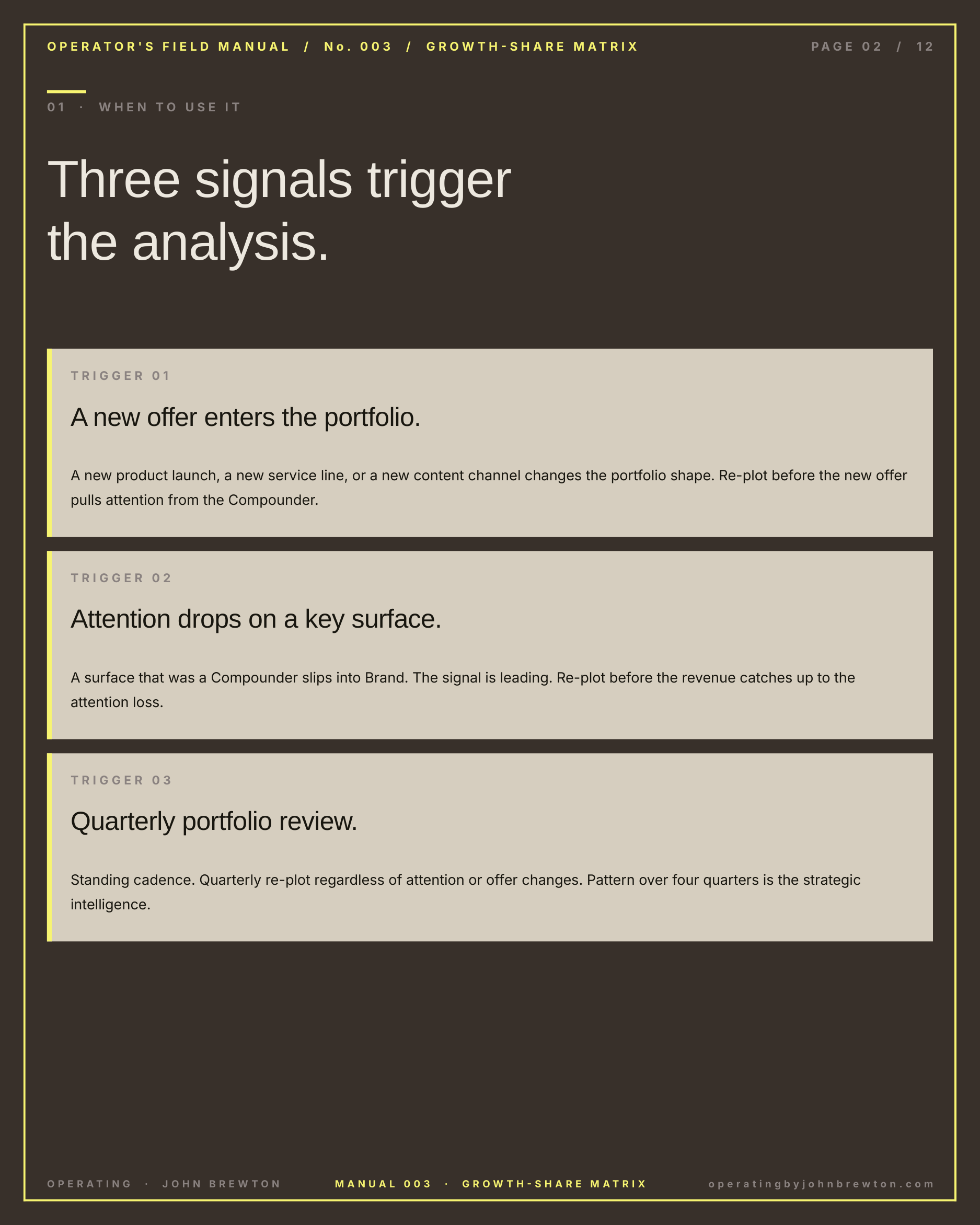

OPERATOR'S FIELD MANUAL  /  No. 003  /  GROWTH-SHARE MATRIX
PAGE 02  /  12

01  ·  WHEN TO USE IT
Three signals trigger
the analysis.

TRIGGER 01
A new offer enters the portfolio.
A new product launch, a new service line, or a new content channel changes the portfolio shape. Re-plot before the new offer pulls attention from the Compounder.

TRIGGER 02
Attention drops on a key surface.
A surface that was a Compounder slips into Brand. The signal is leading. Re-plot before the revenue catches up to the attention loss.

TRIGGER 03
Quarterly portfolio review.
Standing cadence. Quarterly re-plot regardless of attention or offer changes. Pattern over four quarters is the strategic intelligence.
MANUAL 003  ·  GROWTH-SHARE MATRIX
operatingbyjohnbrewton.com
OPERATING  ·  JOHN BREWTON